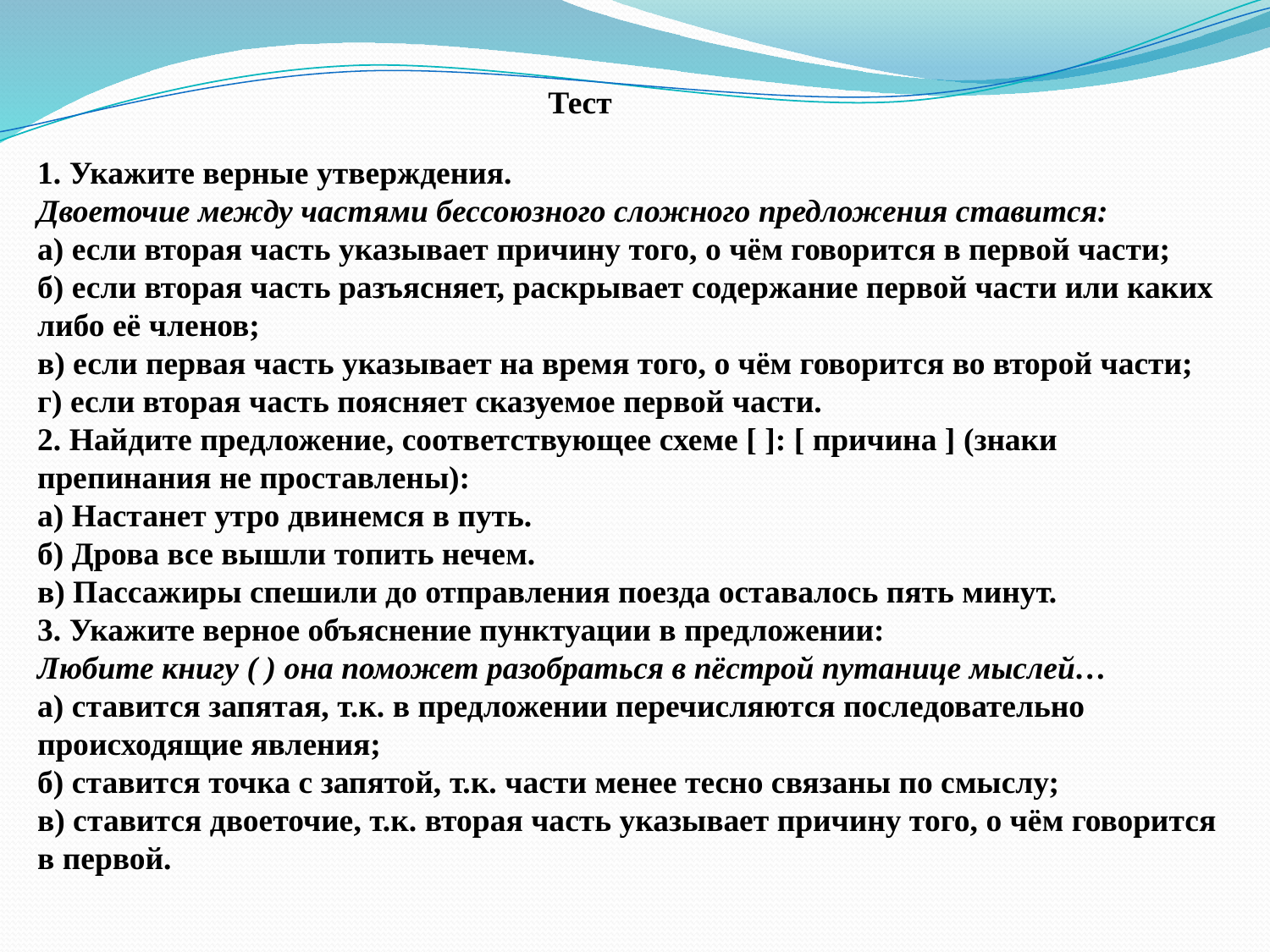

Тест
1. Укажите верные утверждения.
Двоеточие между частями бессоюзного сложного предложения ставится:
а) если вторая часть указывает причину того, о чём говорится в первой части;
б) если вторая часть разъясняет, раскрывает содержание первой части или каких либо её членов;
в) если первая часть указывает на время того, о чём говорится во второй части;
г) если вторая часть поясняет сказуемое первой части.
2. Найдите предложение, соответствующее схеме [ ]: [ причина ] (знаки препинания не проставлены):
а) Настанет утро двинемся в путь.
б) Дрова все вышли топить нечем.
в) Пассажиры спешили до отправления поезда оставалось пять минут.
3. Укажите верное объяснение пунктуации в предложении:
Любите книгу ( ) она поможет разобраться в пёстрой путанице мыслей…
а) ставится запятая, т.к. в предложении перечисляются последовательно происходящие явления;
б) ставится точка с запятой, т.к. части менее тесно связаны по смыслу;
в) ставится двоеточие, т.к. вторая часть указывает причину того, о чём говорится в первой.